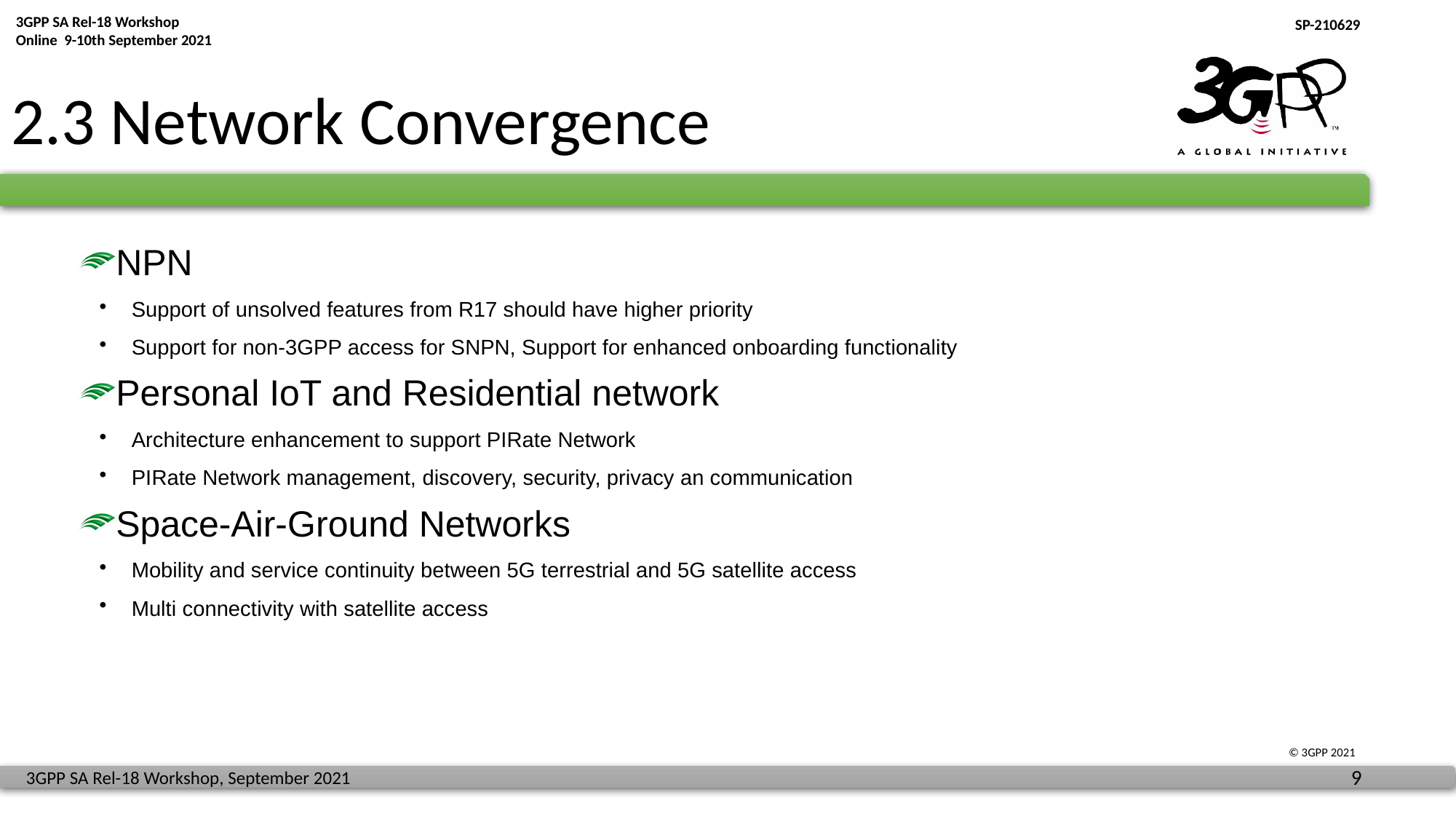

3GPP SA Rel-18 Workshop
Online  9-10th September 2021
SP-210629
# 2.3 Network Convergence
NPN
Support of unsolved features from R17 should have higher priority
Support for non-3GPP access for SNPN, Support for enhanced onboarding functionality
Personal IoT and Residential network
Architecture enhancement to support PIRate Network
PIRate Network management, discovery, security, privacy an communication
Space-Air-Ground Networks
Mobility and service continuity between 5G terrestrial and 5G satellite access
Multi connectivity with satellite access